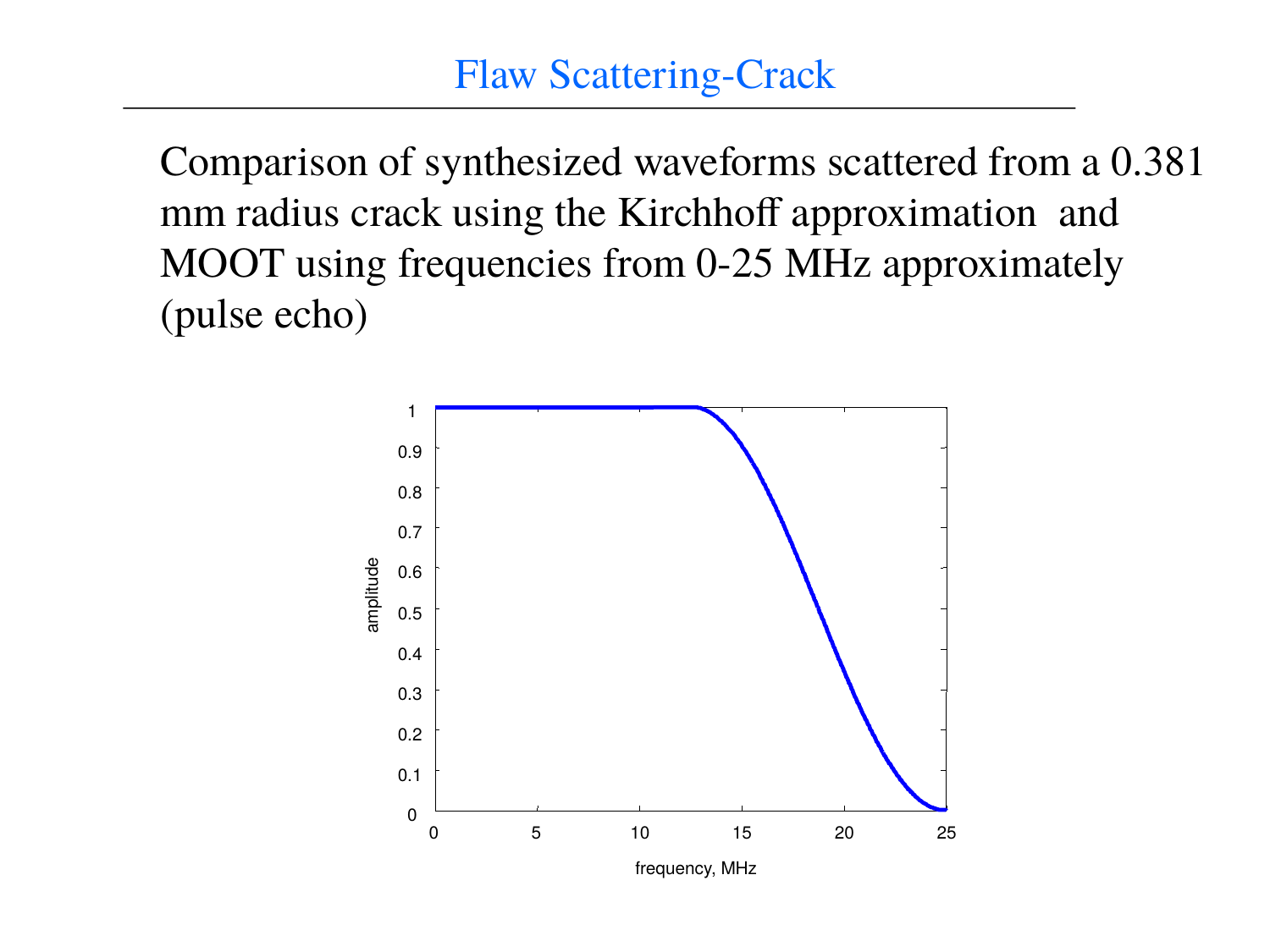

Flaw Scattering-Crack

Comparison of synthesized waveforms scattered from a 0.381 mm radius crack using the Kirchhoff approximation  and MOOT using frequencies from 0-25 MHz approximately (pulse echo)
1

0.9

0.8

0.7

0.6

amplitude
0.5

0.4

0.3

0.2

0.1

0

0
5
10
15
20
25
frequency, MHz